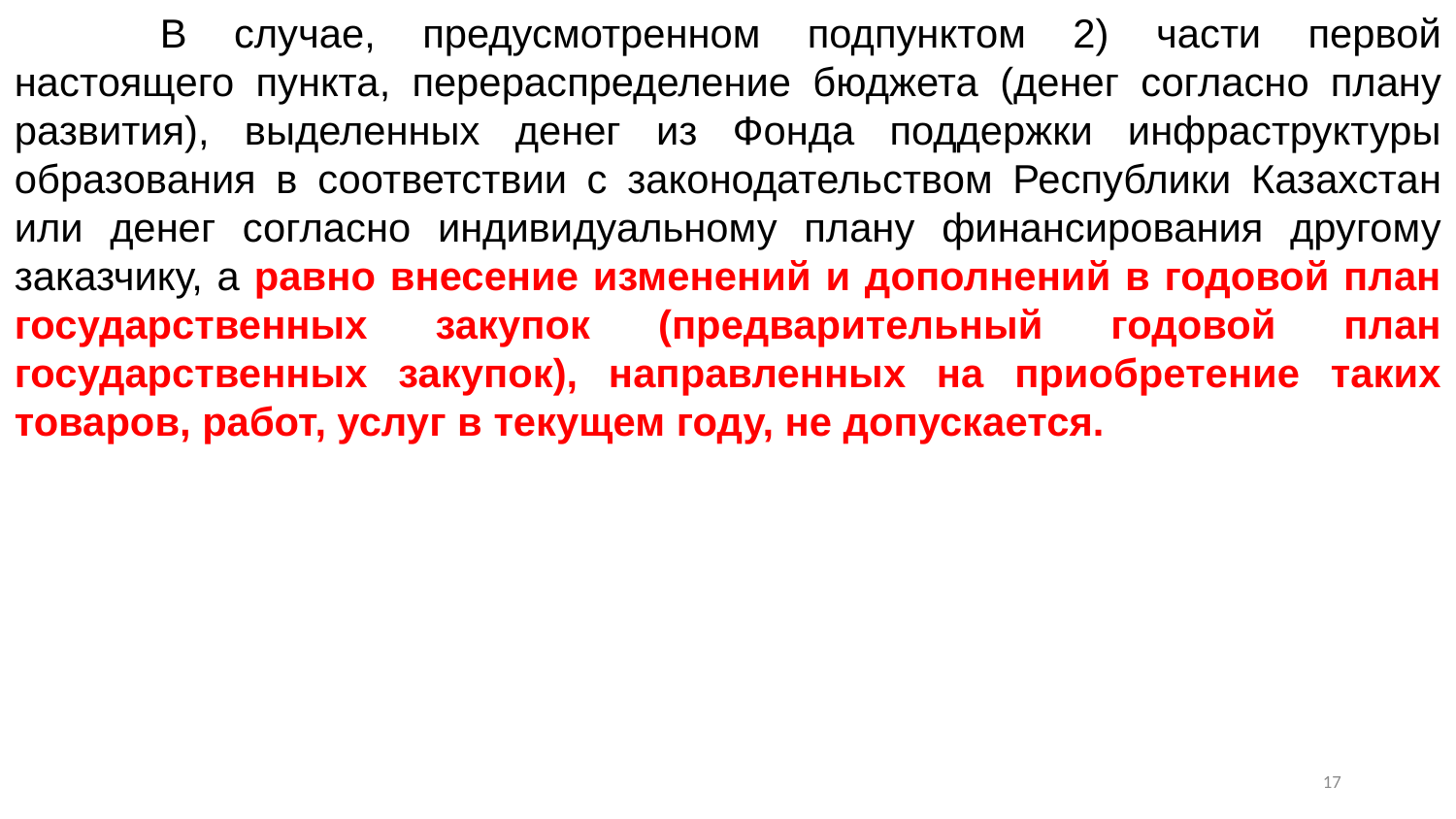

В случае, предусмотренном подпунктом 2) части первой настоящего пункта, перераспределение бюджета (денег согласно плану развития), выделенных денег из Фонда поддержки инфраструктуры образования в соответствии с законодательством Республики Казахстан или денег согласно индивидуальному плану финансирования другому заказчику, а равно внесение изменений и дополнений в годовой план государственных закупок (предварительный годовой план государственных закупок), направленных на приобретение таких товаров, работ, услуг в текущем году, не допускается.
17